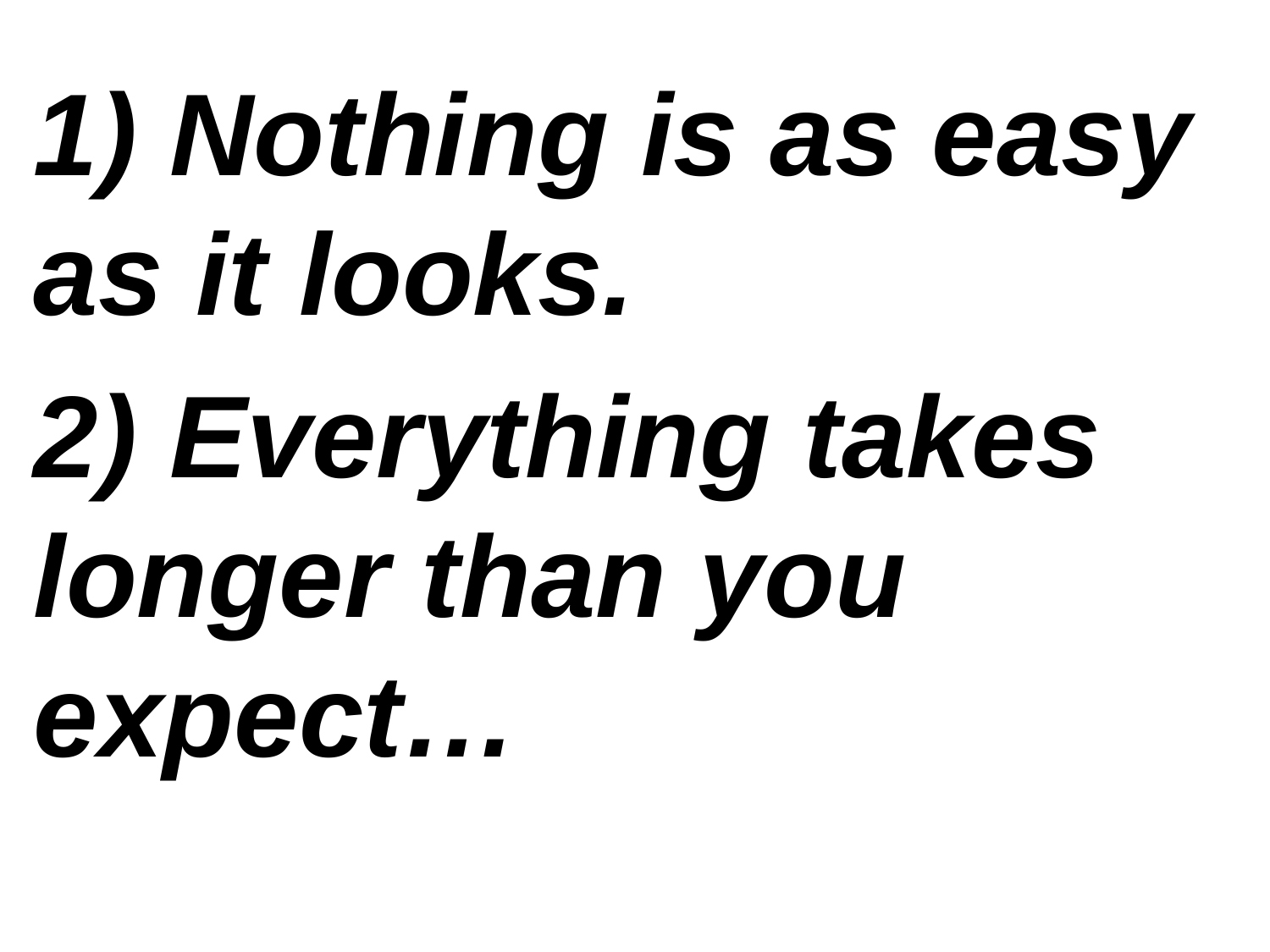

1) Nothing is as easy as it looks.
2) Everything takes longer than you expect…